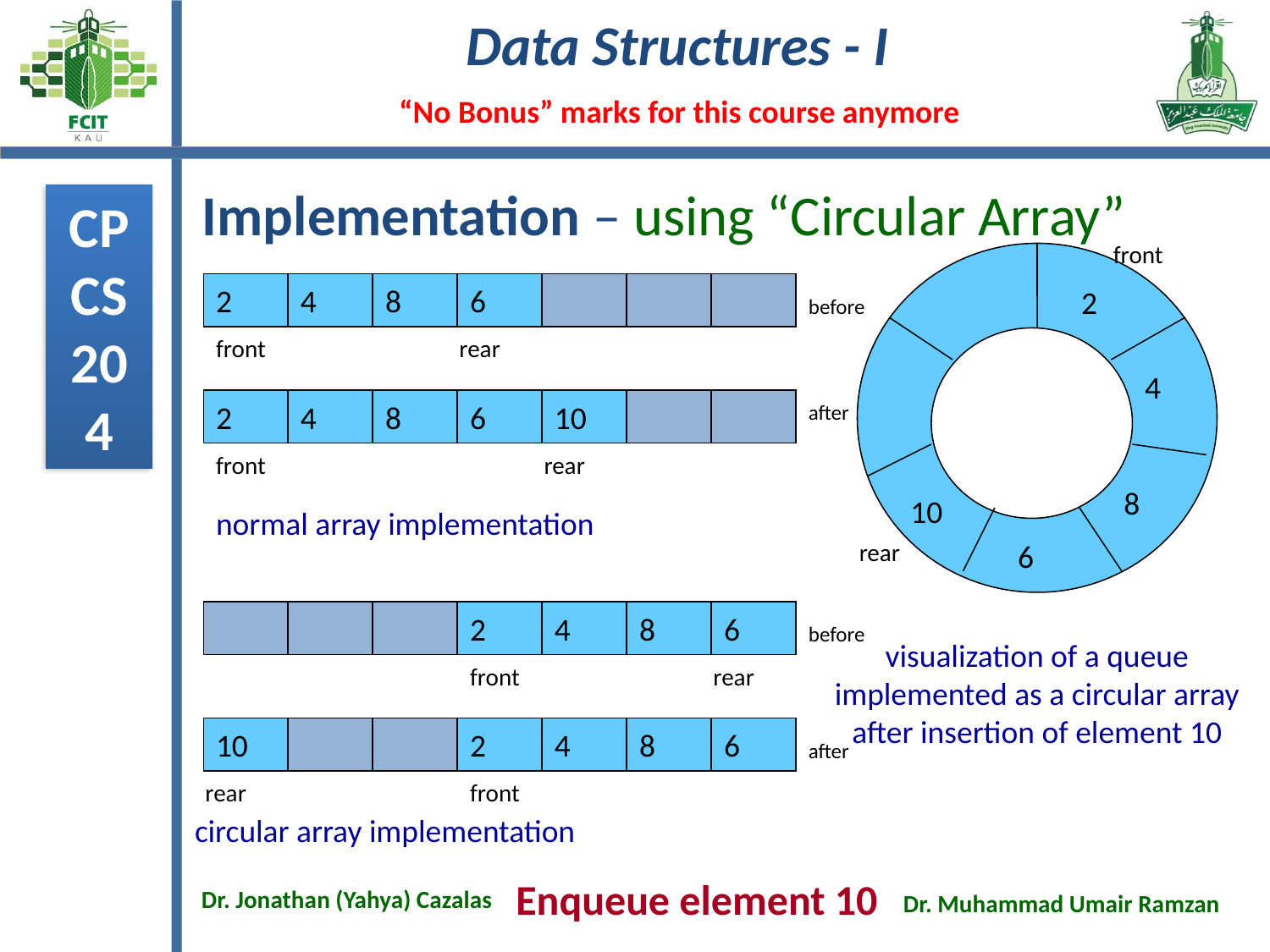

Implementation – using “Circular Array”
front

2
4
8
rear
6
visualization of a queue
implemented as a circular array
after insertion of element 10
10

2
4
8
6

front
rear
before
normal array implementation

2
4
8
6
10

after
front
rear

2
4
8
6
before
front
rear
circular array implementation
10

2
4
8
6
after
rear
front
Enqueue element 10